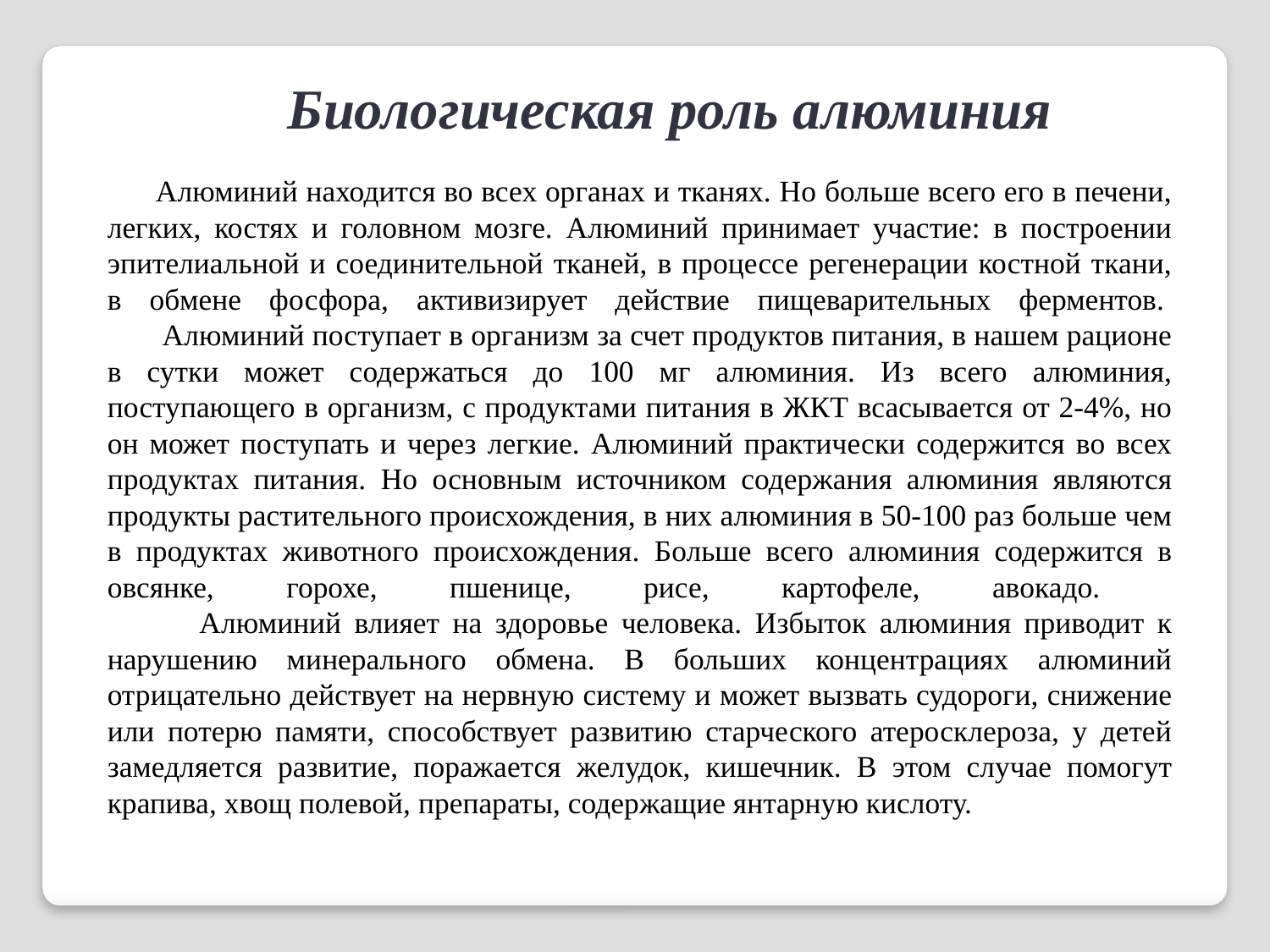

Биологическая роль алюминия
       Алюминий находится во всех органах и тканях. Но больше всего его в печени, легких, костях и головном мозге. Алюминий принимает участие: в построении эпителиальной и соединительной тканей, в процессе регенерации костной ткани, в обмене фосфора, активизирует действие пищеварительных ферментов. 
       Алюминий поступает в организм за счет продуктов питания, в нашем рационе в сутки может содержаться до 100 мг алюминия. Из всего алюминия, поступающего в организм, с продуктами питания в ЖКТ всасывается от 2-4%, но он может поступать и через легкие. Алюминий практически содержится во всех продуктах питания. Но основным источником содержания алюминия являются продукты растительного происхождения, в них алюминия в 50-100 раз больше чем в продуктах животного происхождения. Больше всего алюминия содержится в овсянке, горохе, пшенице, рисе, картофеле, авокадо.
       Алюминий влияет на здоровье человека. Избыток алюминия приводит к нарушению минерального обмена. В больших концентрациях алюминий отрицательно действует на нервную систему и может вызвать судороги, снижение или потерю памяти, способствует развитию старческого атеросклероза, у детей замедляется развитие, поражается желудок, кишечник. В этом случае помогут крапива, хвощ полевой, препараты, содержащие янтарную кислоту.